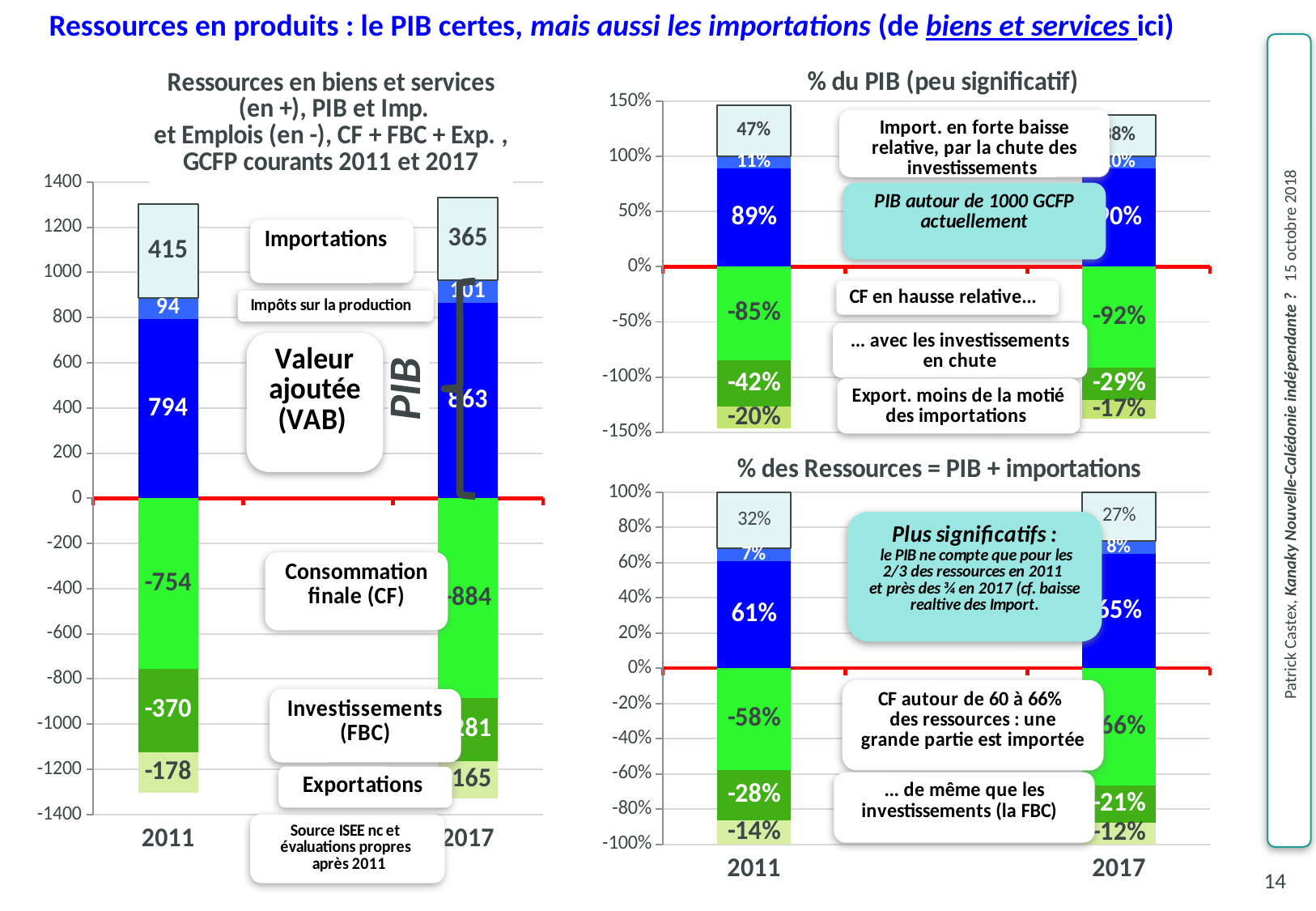

Ressources en produits : le PIB certes, mais aussi les importations (de biens et services ici)

### Chart: Ressources en biens et services
 (en +), PIB et Imp.
et Emplois (en -), CF + FBC + Exp. , GCFP courants 2011 et 2017

| Category | VAB | + impôts | + Import |  + CF | + FBC  | + Export |
|---|---|---|---|---|---|---|
| 2011.0 | 793.521 | 93.904 | 414.904 | -754.292 | -369.746 | -178.291 |
|  | None | None | None | None | None | None |
| 2017.0 | 863.3818915613157 | 101.2 | 365.0 | -883.75 | -280.831891561316 | -165.0 |

### Chart: % du PIB (peu significatif)

| Category | VAB | + impôts | + Import |  + CF | + FBC  | + Export |
|---|---|---|---|---|---|---|
| 2011.0 | 0.894183733836662 | 0.105816266163338 | 0.46753697495563 | -0.84997830802603 | -0.416650421162352 | -0.200908245767248 |
|  | None | None | None | None | None | None |
| 2017.0 | 0.895084076442495 | 0.104915923557504 | 0.378402293463331 | -0.916200073556764 | -0.291143648888897 | -0.17105857101767 |

### Chart: % des Ressources = PIB + importations

| Category | VAB | + impôts | + Import |  + CF | + FBC  | + Export |
|---|---|---|---|---|---|---|
| 2011.0 | 0.609309168420576 | 0.072104667868104 | 0.31858616371132 | -0.579186979634179 | -0.283911361875532 | -0.136901658490289 |
|  | None | None | None | None | None | None |
| 2017.0 | 0.649363455565309 | 0.0761141533607695 | 0.274522391073922 | -0.664682638661858 | -0.211218198249931 | -0.124099163088211 |